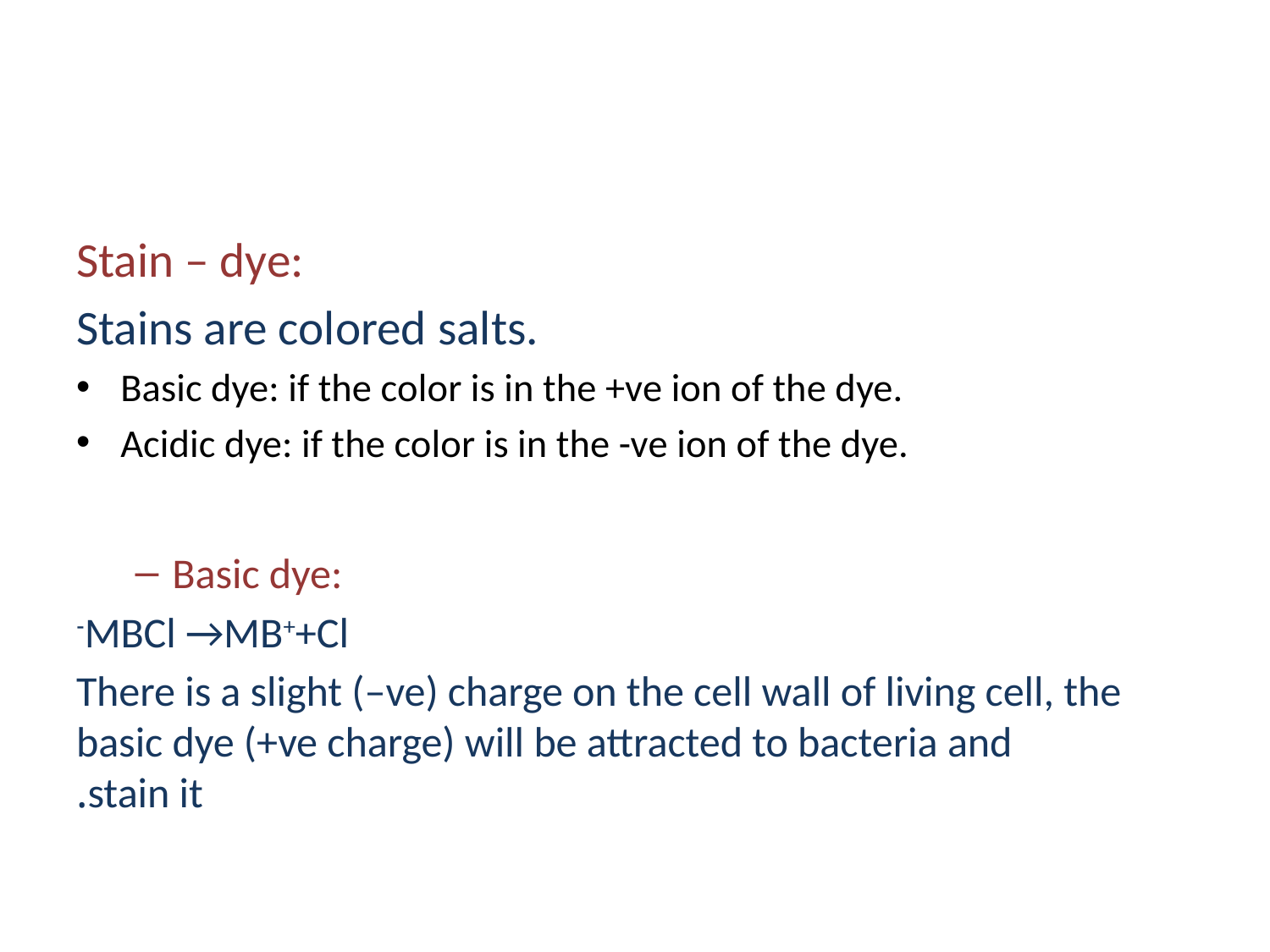

#
Stain – dye:
Stains are colored salts.
Basic dye: if the color is in the +ve ion of the dye.
Acidic dye: if the color is in the -ve ion of the dye.

Basic dye:
MBCl →MB++Cl-
There is a slight (–ve) charge on the cell wall of living cell, the basic dye (+ve charge) will be attracted to bacteria and stain it.